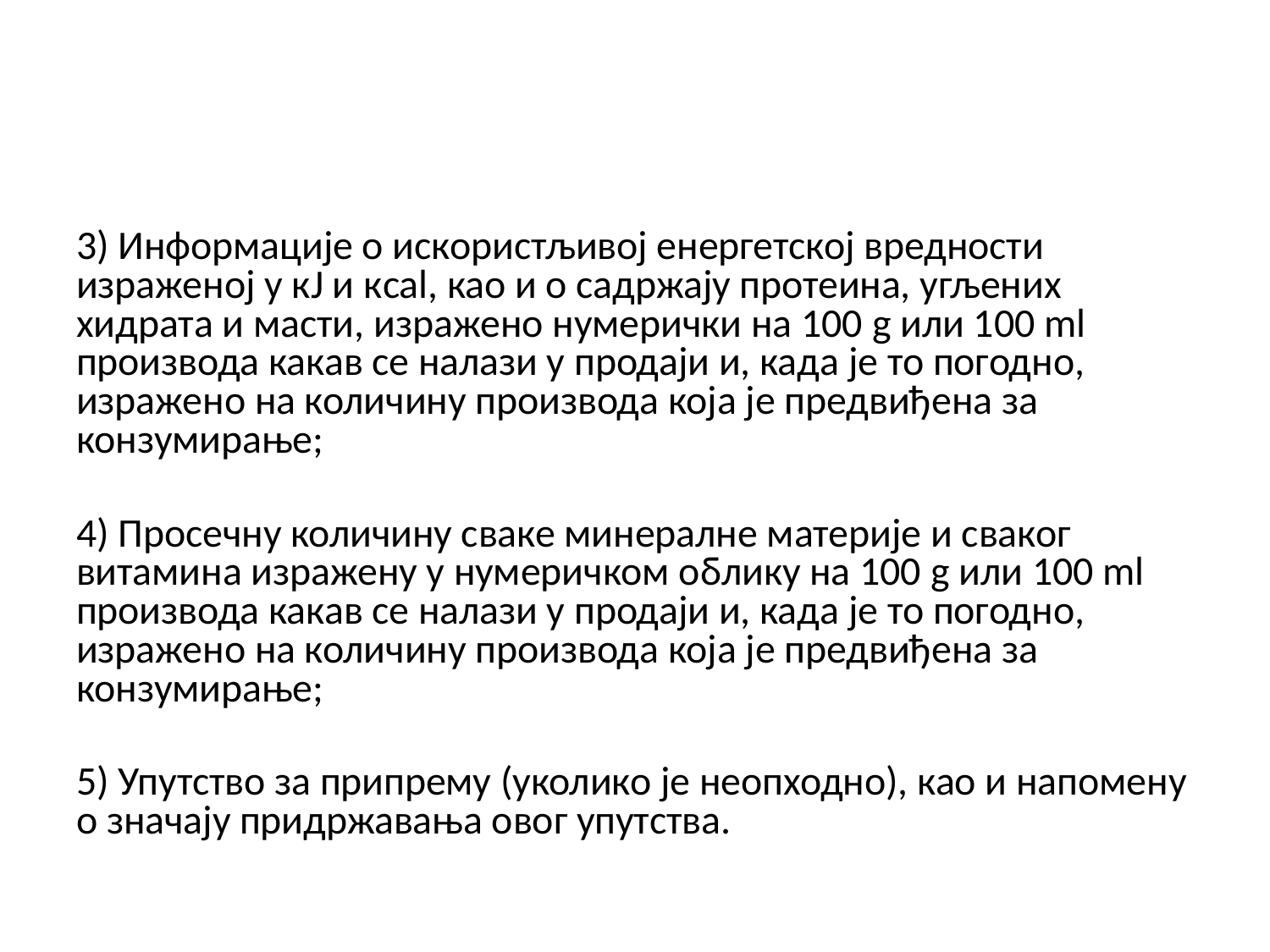

3) Информације о искористљивој енергетској вредности израженој у кЈ и кcal, као и о садржају протеина, угљених хидрата и масти, изражено нумерички на 100 g или 100 ml производа какав се налази у продаји и, када је то погодно, изражено на количину производа која је предвиђена за конзумирање;

4) Просечну количину сваке минералне материје и сваког витамина изражену у нумеричком облику на 100 g или 100 ml производа какав се налази у продаји и, када је то погодно, изражено на количину производа која је предвиђена за конзумирање;

5) Упутство за припрему (уколико је неопходно), као и напомену о значају придржавања овог упутства.